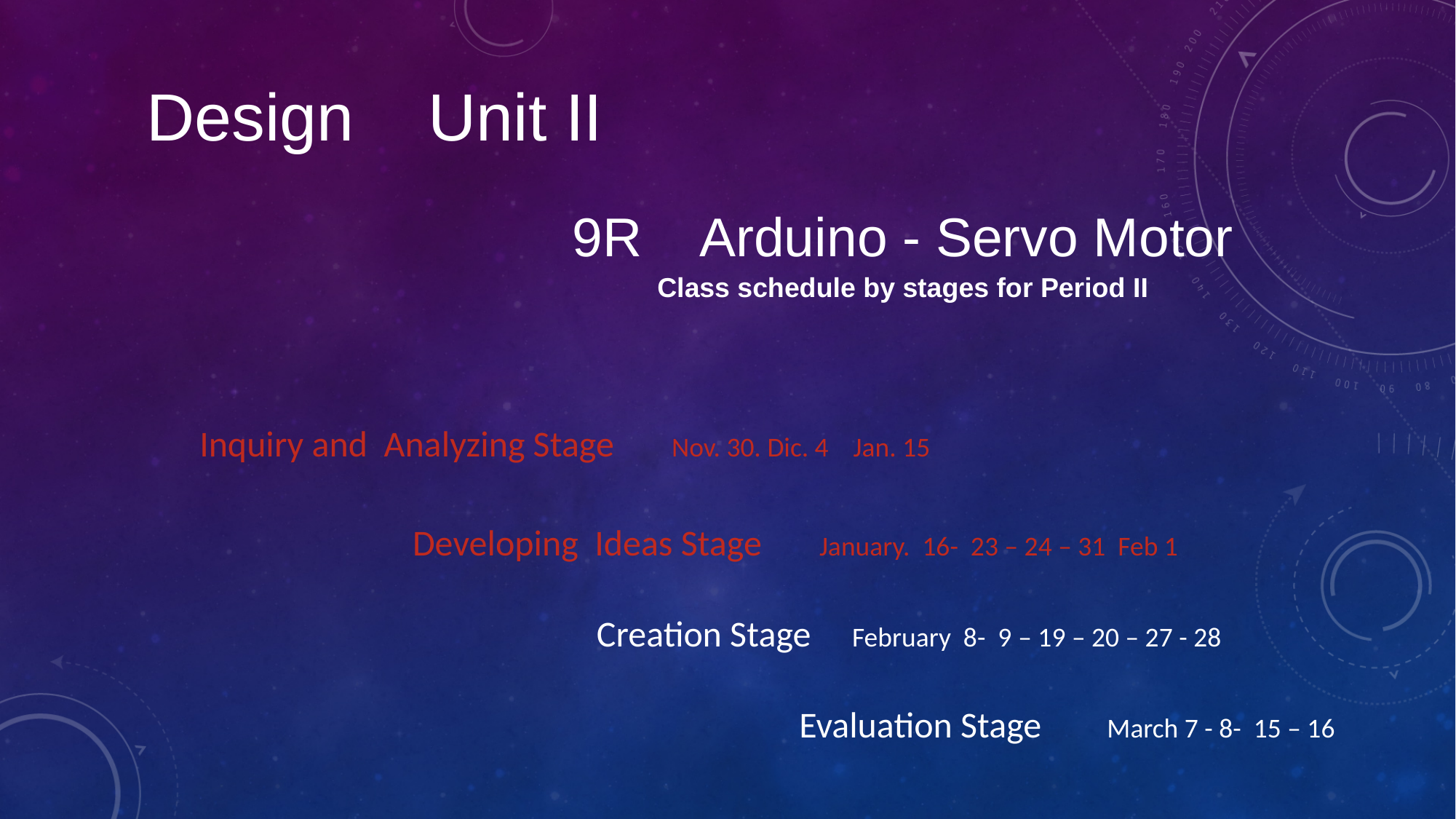

Design    Unit II
9R    Arduino - Servo Motor
Class schedule by stages for Period II
Inquiry and  Analyzing Stage       Nov. 30. Dic. 4    Jan. 15
Developing  Ideas Stage       January.  16-  23 – 24 – 31  Feb 1
Creation Stage     February  8-  9 – 19 – 20 – 27 - 28
Evaluation Stage        March 7 - 8-  15 – 16